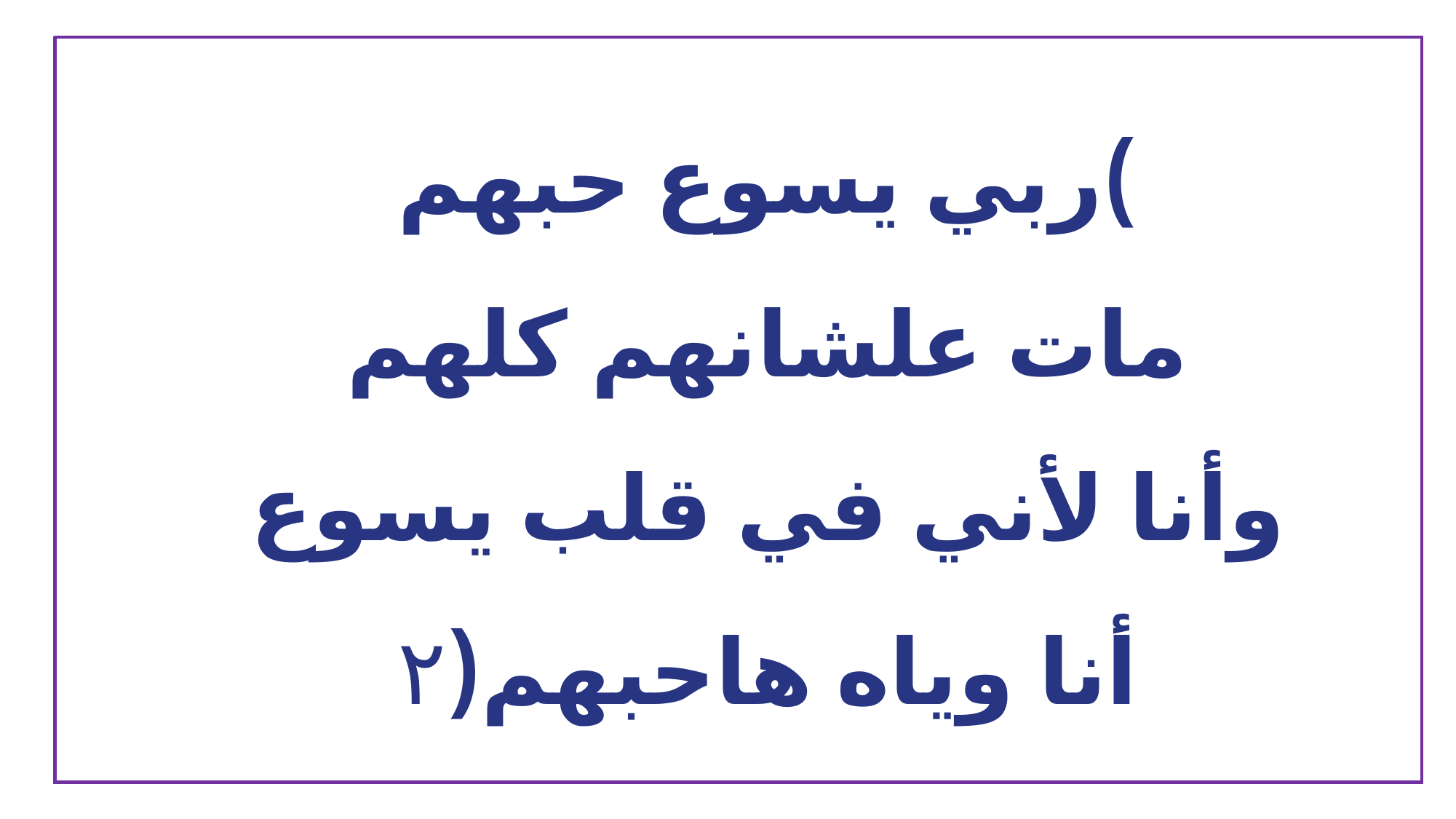

)ربي يسوع حبهم
مات علشانهم كلهم
وأنا لأني في قلب يسوع
أنا وياه هاحبهم(٢